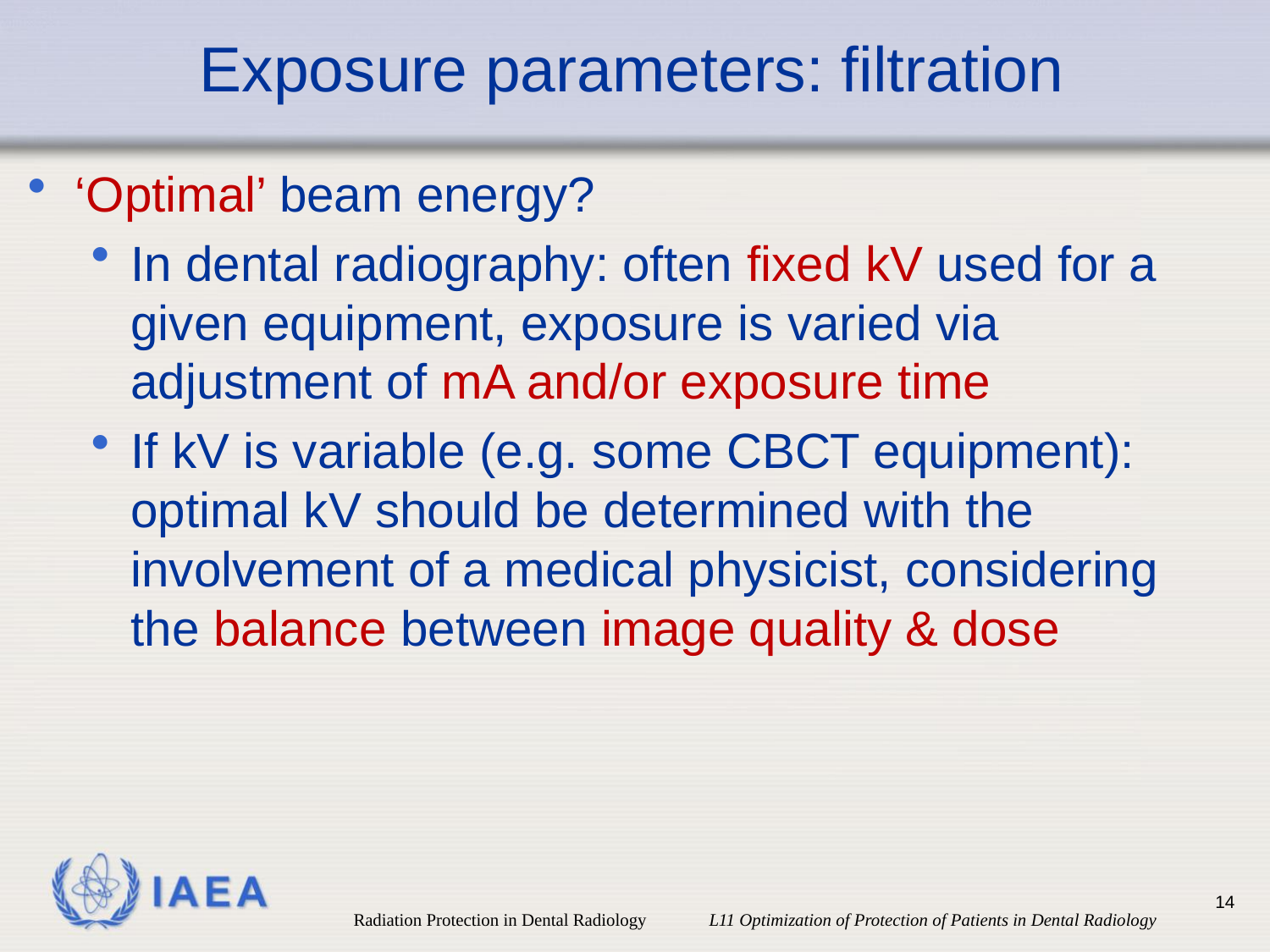

# Exposure parameters: filtration
‘Optimal’ beam energy?
In dental radiography: often fixed kV used for a given equipment, exposure is varied via adjustment of mA and/or exposure time
If kV is variable (e.g. some CBCT equipment): optimal kV should be determined with the involvement of a medical physicist, considering the balance between image quality & dose

14
Radiation Protection in Dental Radiology              L11 Optimization of Protection of Patients in Dental Radiology